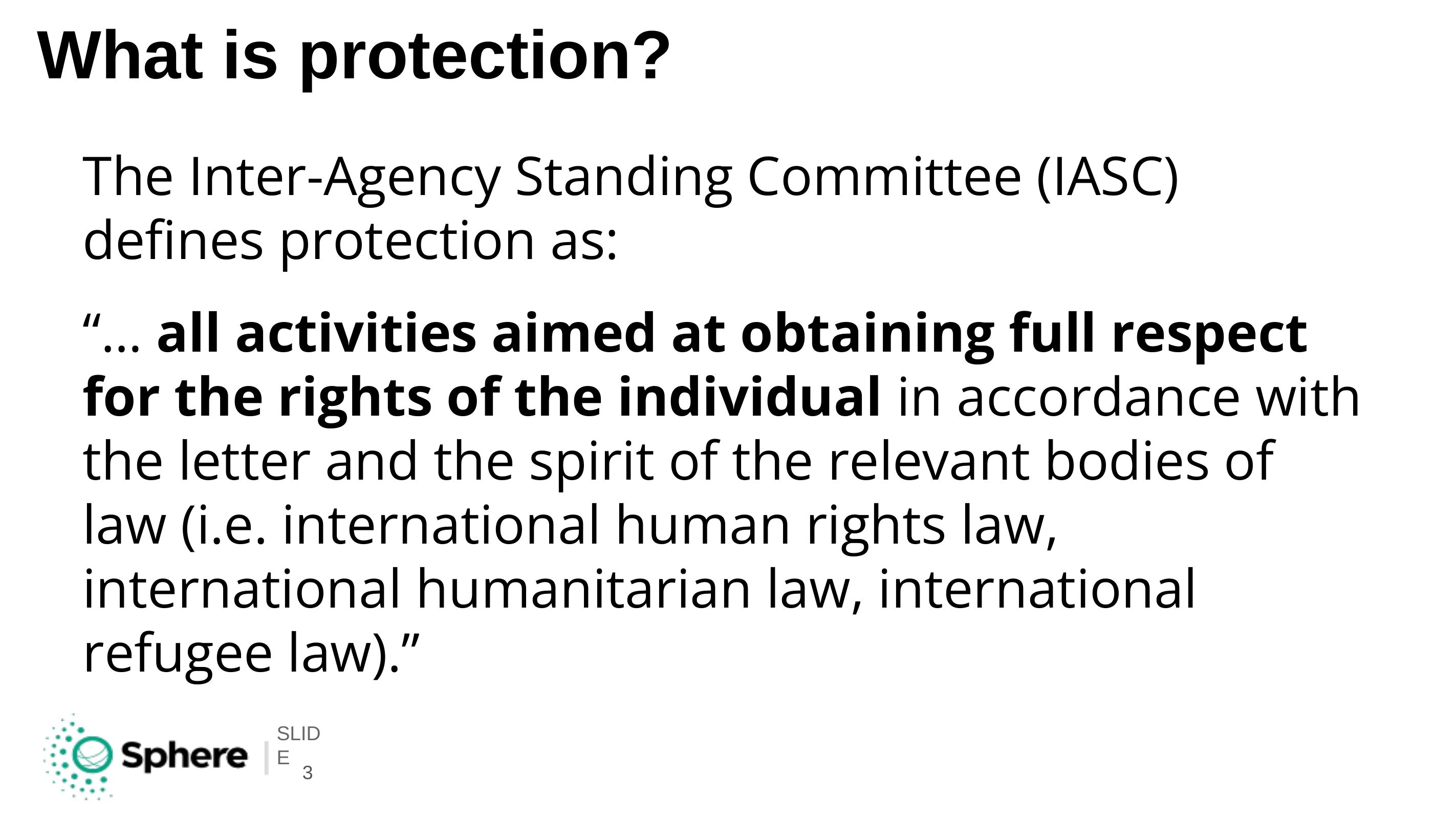

# What is protection?
The Inter-Agency Standing Committee (IASC) defines protection as:
“… all activities aimed at obtaining full respect for the rights of the individual in accordance with the letter and the spirit of the relevant bodies of law (i.e. international human rights law, international humanitarian law, international refugee law).”
3